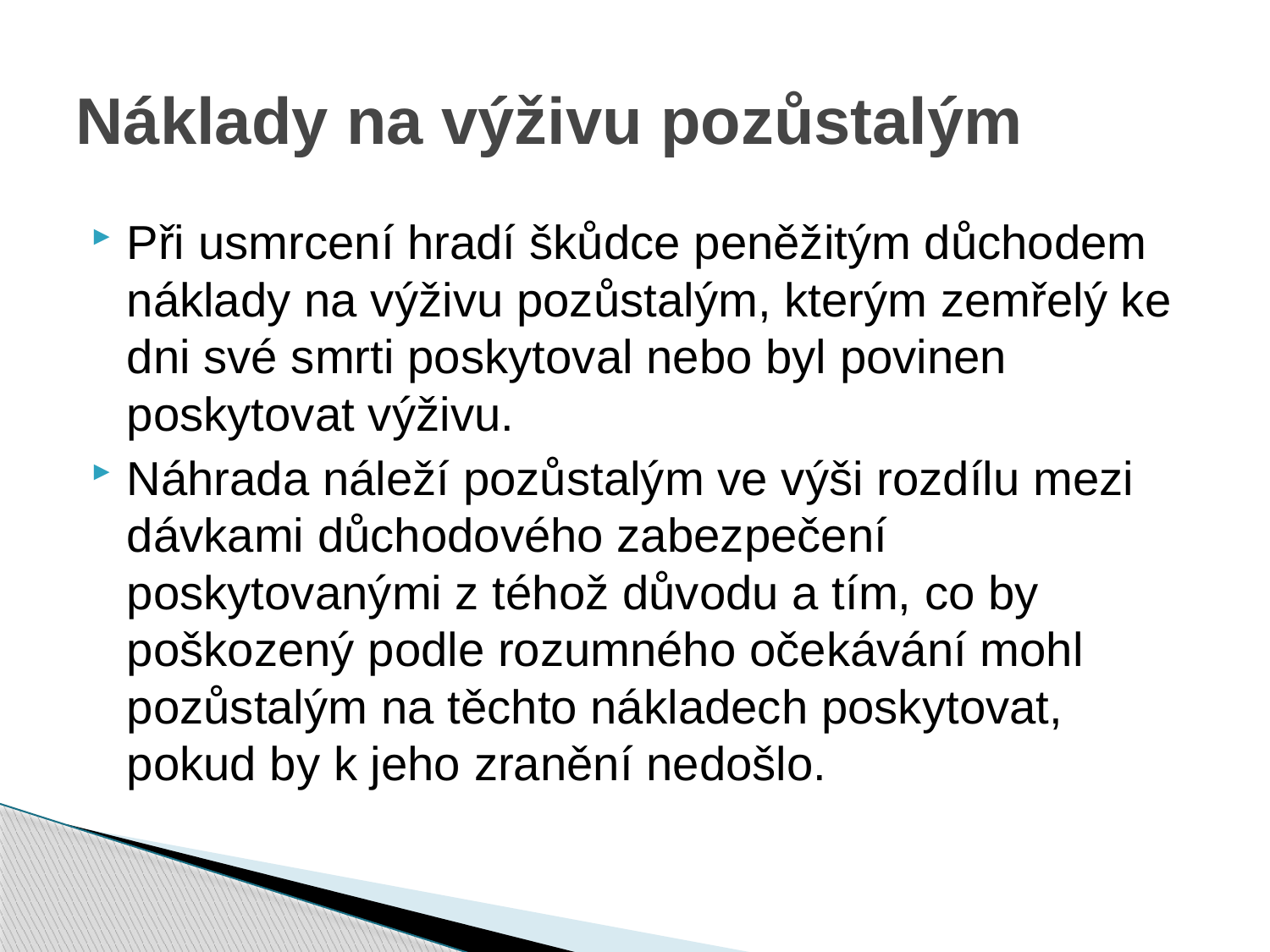

# Náklady na výživu pozůstalým
Při usmrcení hradí škůdce peněžitým důchodem náklady na výživu pozůstalým, kterým zemřelý ke dni své smrti poskytoval nebo byl povinen poskytovat výživu.
Náhrada náleží pozůstalým ve výši rozdílu mezi dávkami důchodového zabezpečení poskytovanými z téhož důvodu a tím, co by poškozený podle rozumného očekávání mohl pozůstalým na těchto nákladech poskytovat, pokud by k jeho zranění nedošlo.